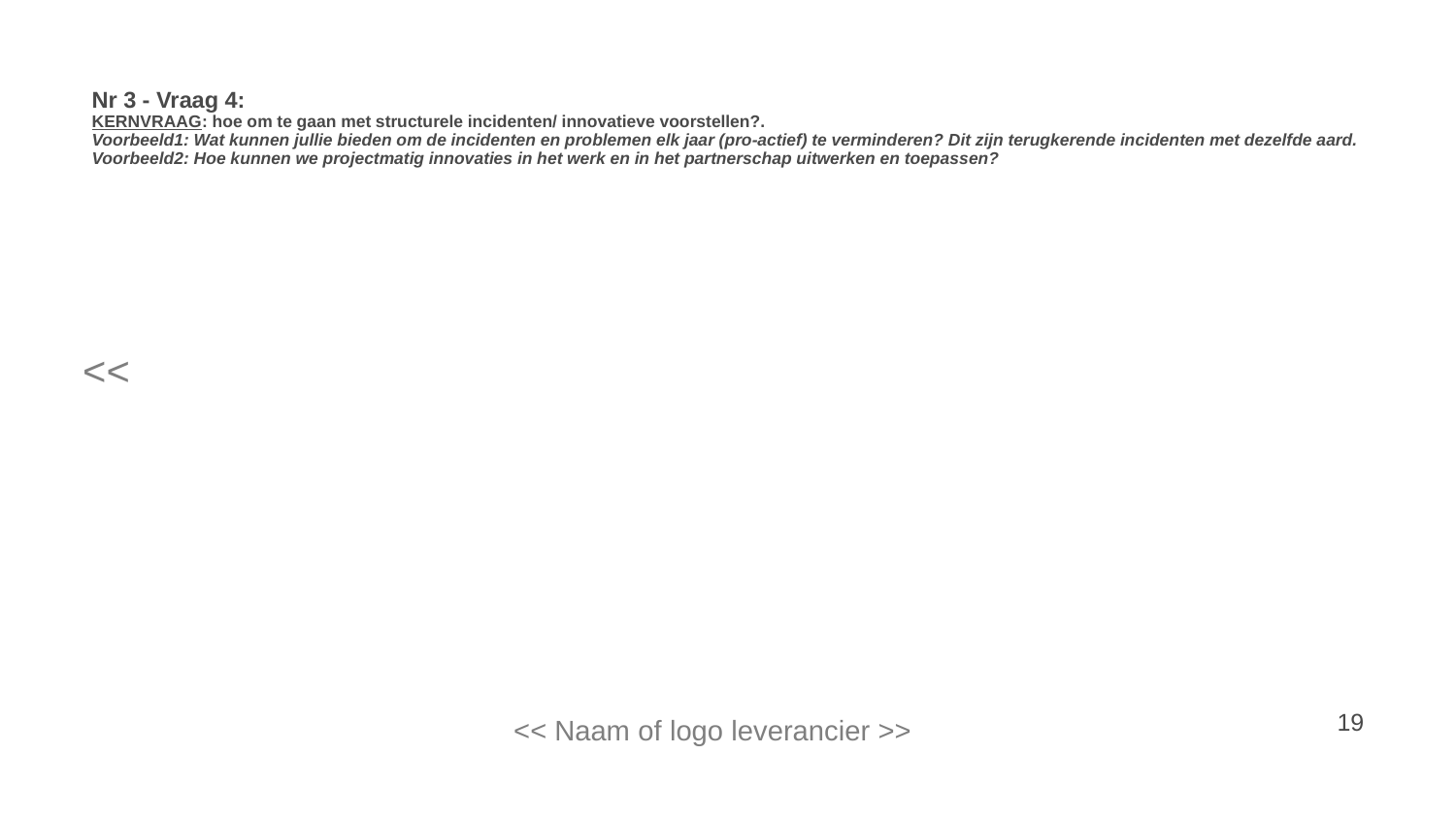

# Nr 3 - Vraag 4: KERNVRAAG: hoe om te gaan met structurele incidenten/ innovatieve voorstellen?. Voorbeeld1: Wat kunnen jullie bieden om de incidenten en problemen elk jaar (pro-actief) te verminderen? Dit zijn terugkerende incidenten met dezelfde aard. Voorbeeld2: Hoe kunnen we projectmatig innovaties in het werk en in het partnerschap uitwerken en toepassen?
<<
<< Naam of logo leverancier >>